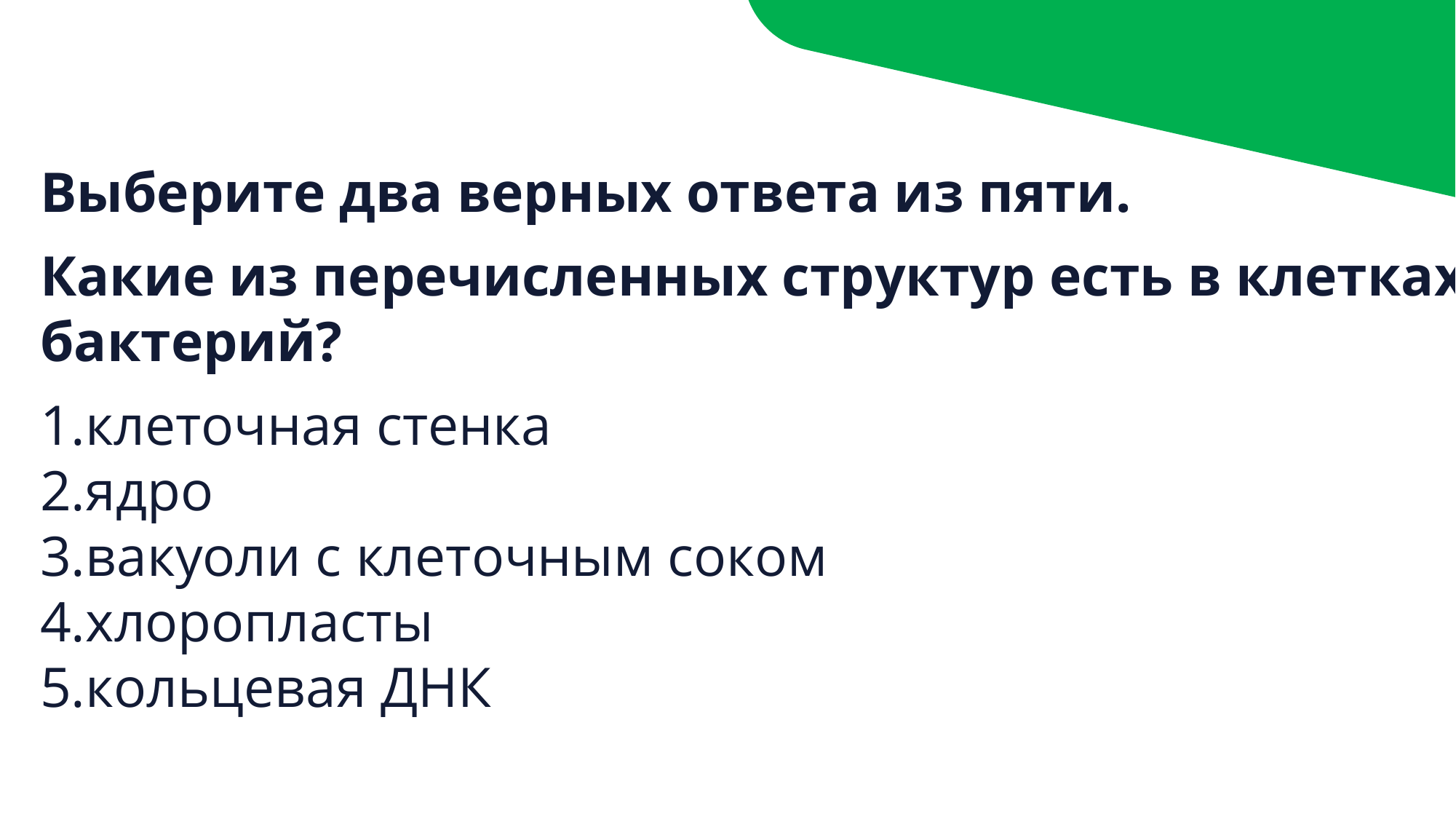

Выберите два верных ответа из пяти.
Какие из перечисленных структур есть в клетках бактерий?
клеточная стенка
ядро
вакуоли с клеточным соком
хлоропласты
кольцевая ДНК